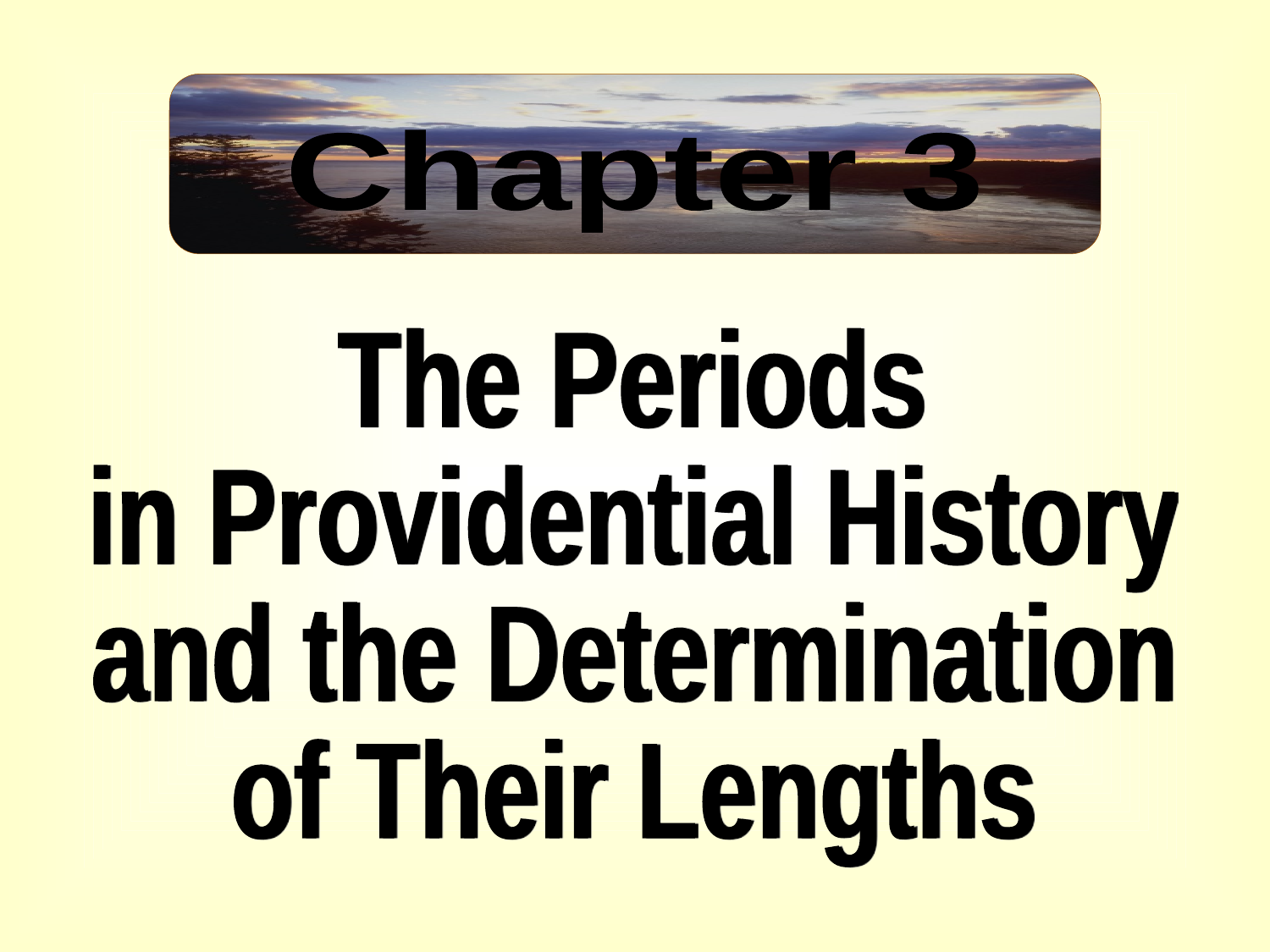

Chapter 3
The Periods
in Providential History
and the Determination
of Their Lengths